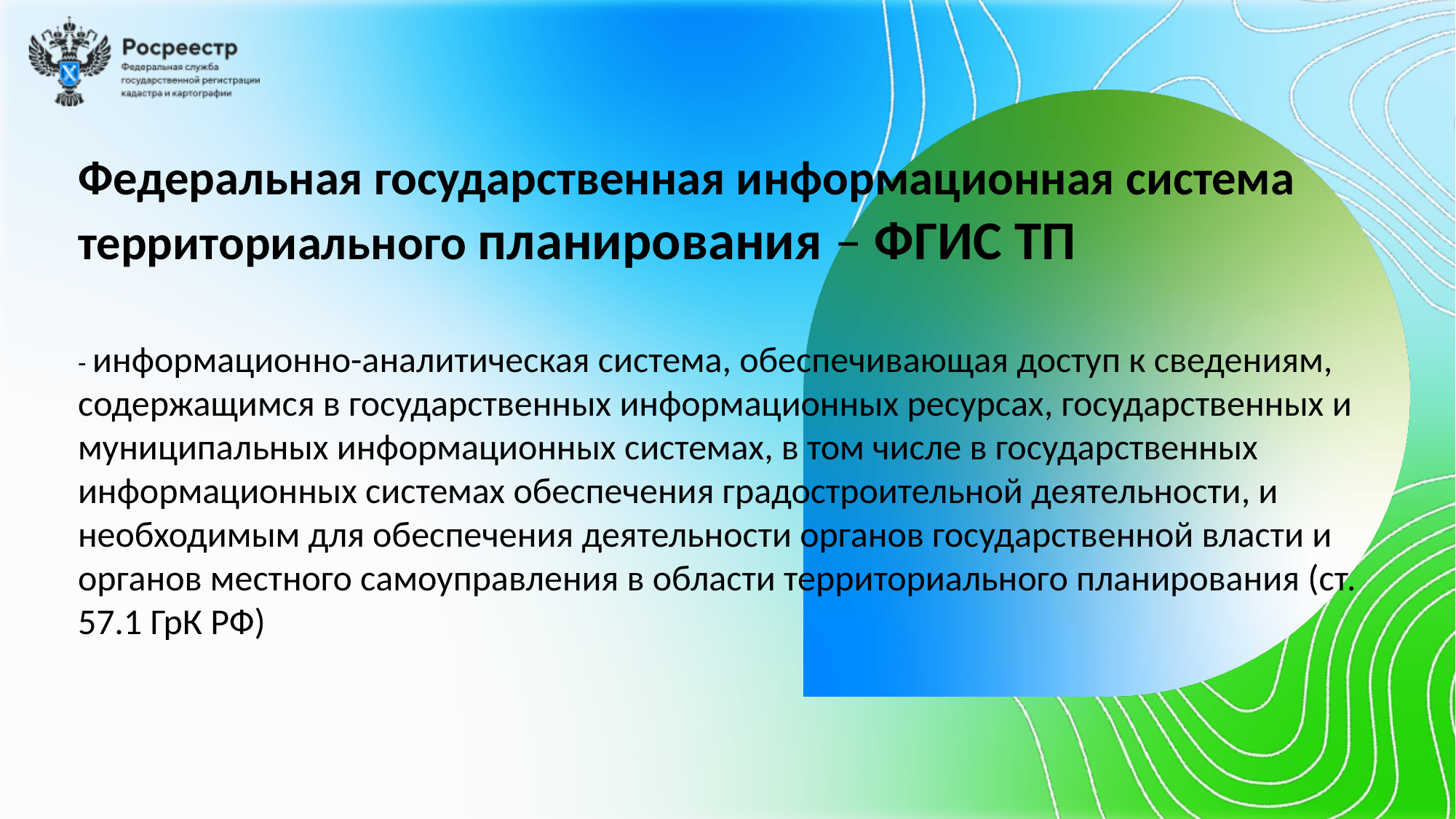

Федеральная государственная информационная система территориального планирования – ФГИС ТП

- информационно-аналитическая система, обеспечивающая доступ к сведениям, содержащимся в государственных информационных ресурсах, государственных и муниципальных информационных системах, в том числе в государственных информационных системах обеспечения градостроительной деятельности, и необходимым для обеспечения деятельности органов государственной власти и органов местного самоуправления в области территориального планирования (ст. 57.1 ГрК РФ)